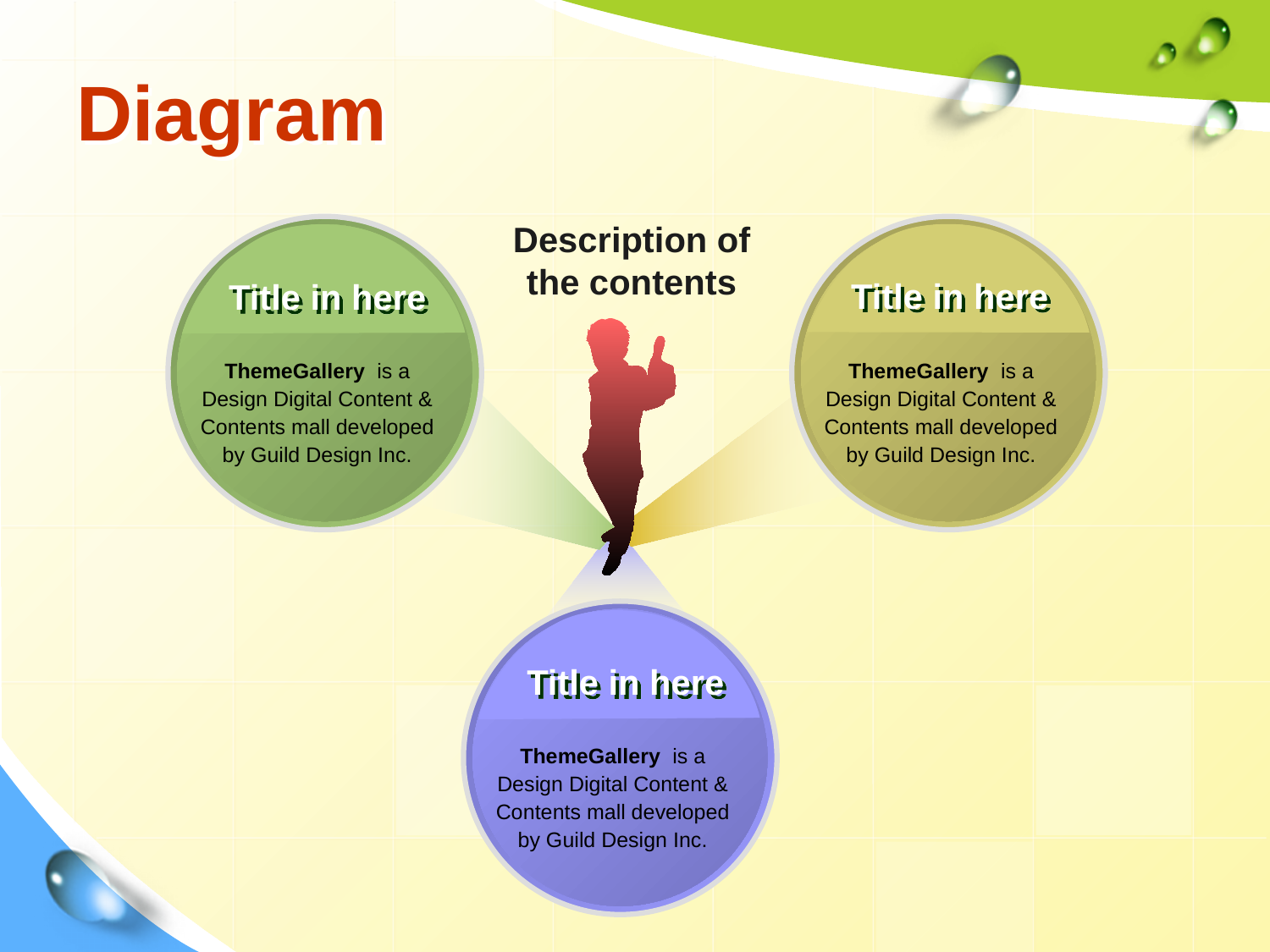

# Diagram
Description of the contents

Title in here
Title in here

ThemeGallery  is a Design Digital Content & Contents mall developed by Guild Design Inc.
ThemeGallery  is a Design Digital Content & Contents mall developed by Guild Design Inc.

Title in here
ThemeGallery  is a Design Digital Content & Contents mall developed by Guild Design Inc.